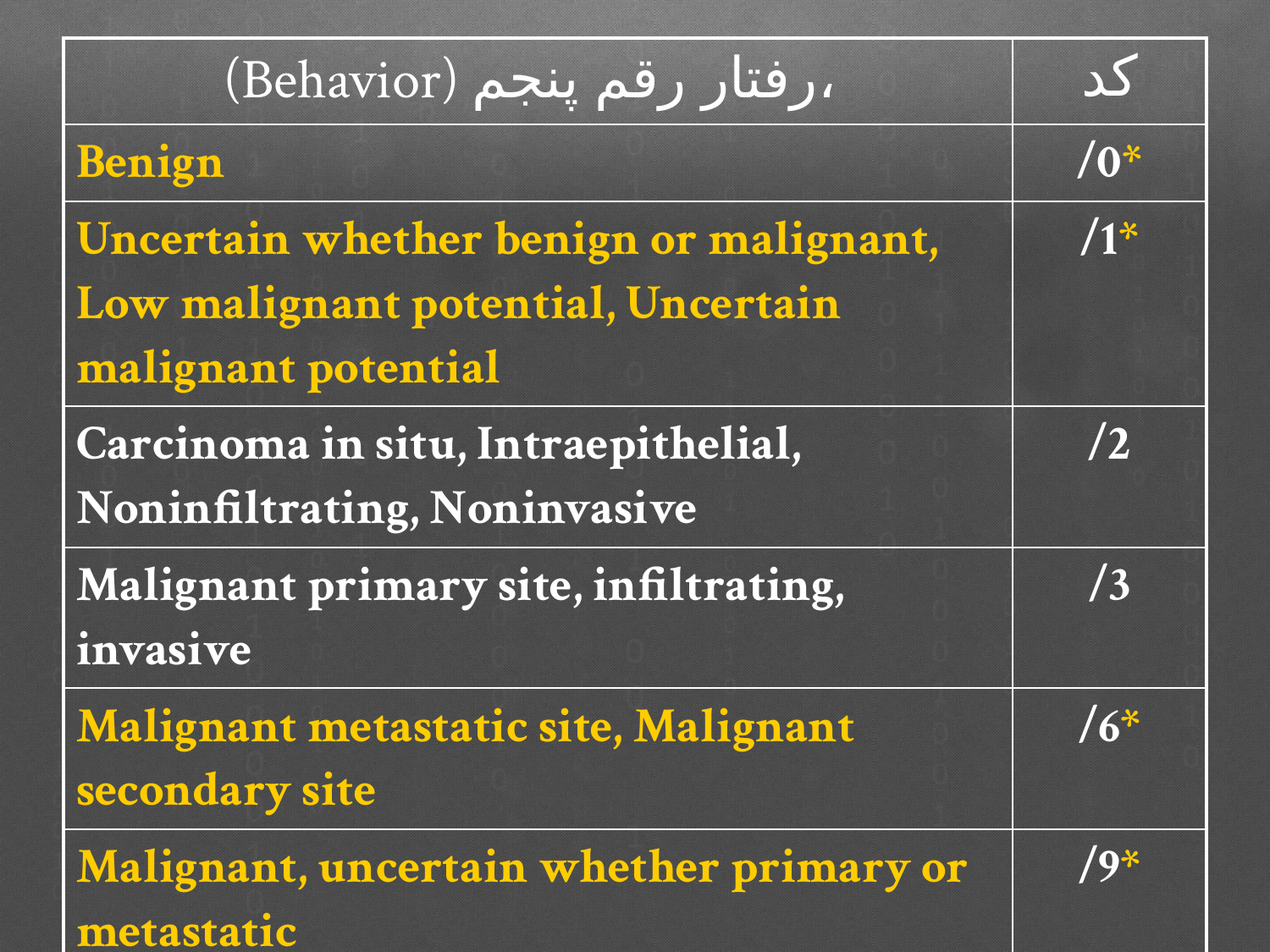

| (Behavior) رفتار رقم پنجم، | کد |
| --- | --- |
| Benign | /0\* |
| Uncertain whether benign or malignant, Low malignant potential, Uncertain malignant potential | /1\* |
| Carcinoma in situ, Intraepithelial, Noninfiltrating, Noninvasive | /2 |
| Malignant primary site, infiltrating, invasive | /3 |
| Malignant metastatic site, Malignant secondary site | /6\* |
| Malignant, uncertain whether primary or metastatic | /9\* |